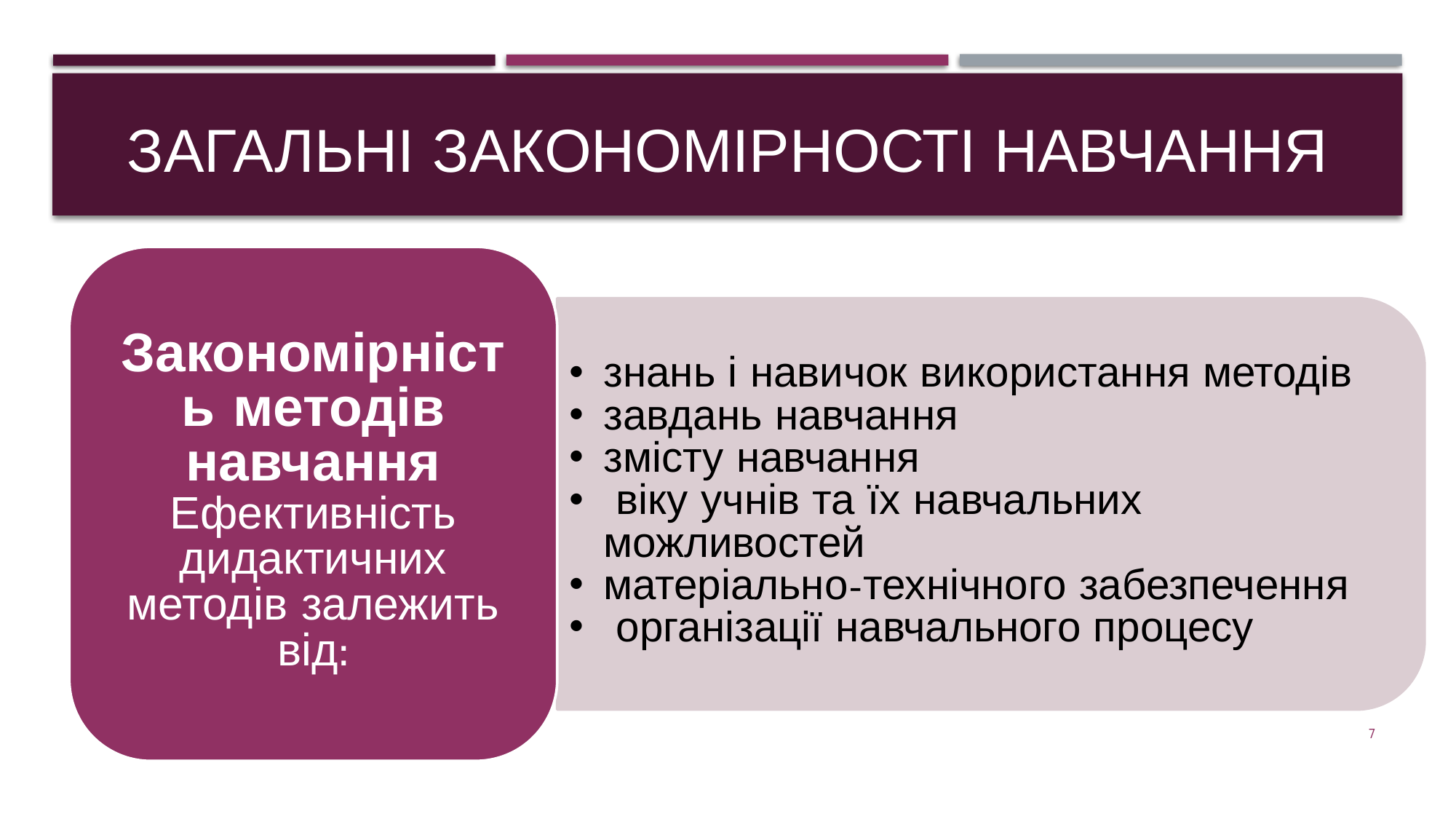

# Загальні закономірності навчання
Закономірність методів навчання
Ефективність дидактичних методів залежить від:
знань і навичок використання методів
завдань навчання
змісту навчання
 віку учнів та їх навчальних можливостей
матеріально-технічного забезпечення
 організації навчального процесу
7